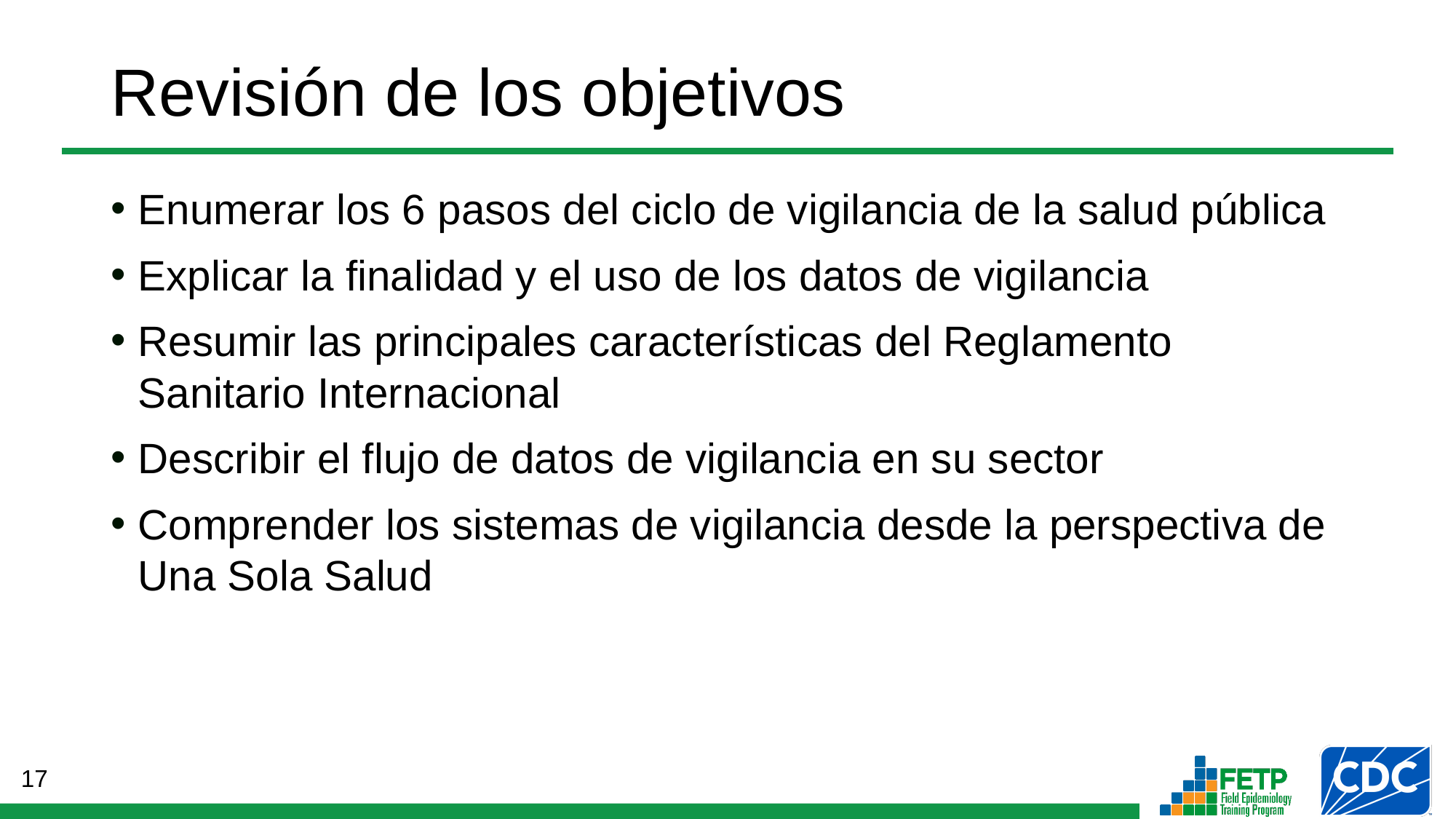

# Revisión de los objetivos
Enumerar los 6 pasos del ciclo de vigilancia de la salud pública
Explicar la finalidad y el uso de los datos de vigilancia
Resumir las principales características del Reglamento Sanitario Internacional
Describir el flujo de datos de vigilancia en su sector
Comprender los sistemas de vigilancia desde la perspectiva de Una Sola Salud